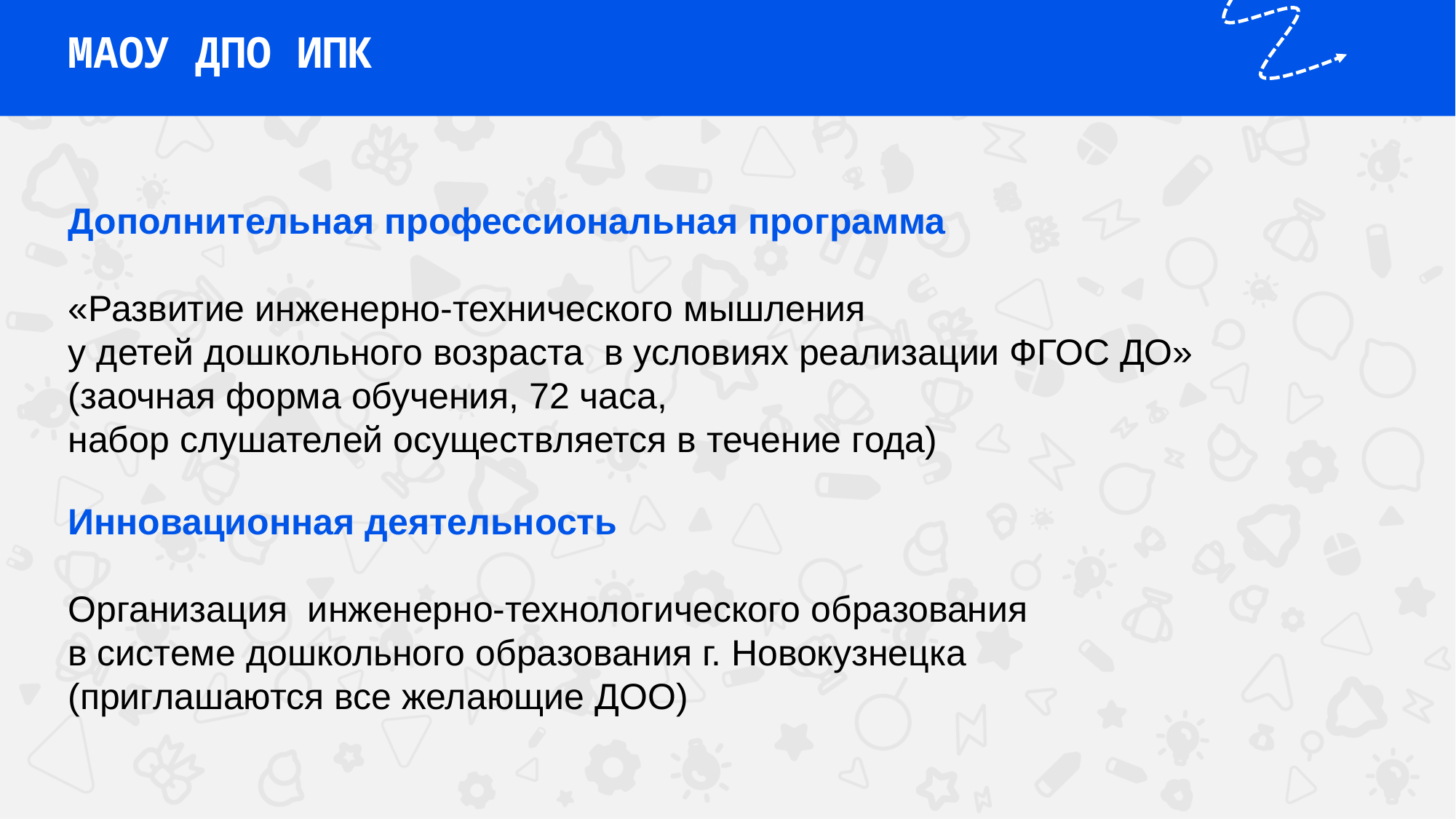

МАОУ ДПО ИПК
Дополнительная профессиональная программа

«Развитие инженерно-технического мышления
у детей дошкольного возраста  в условиях реализации ФГОС ДО»
(заочная форма обучения, 72 часа,
набор слушателей осуществляется в течение года)
Инновационная деятельность

Организация  инженерно-технологического образования
в системе дошкольного образования г. Новокузнецка
(приглашаются все желающие ДОО)